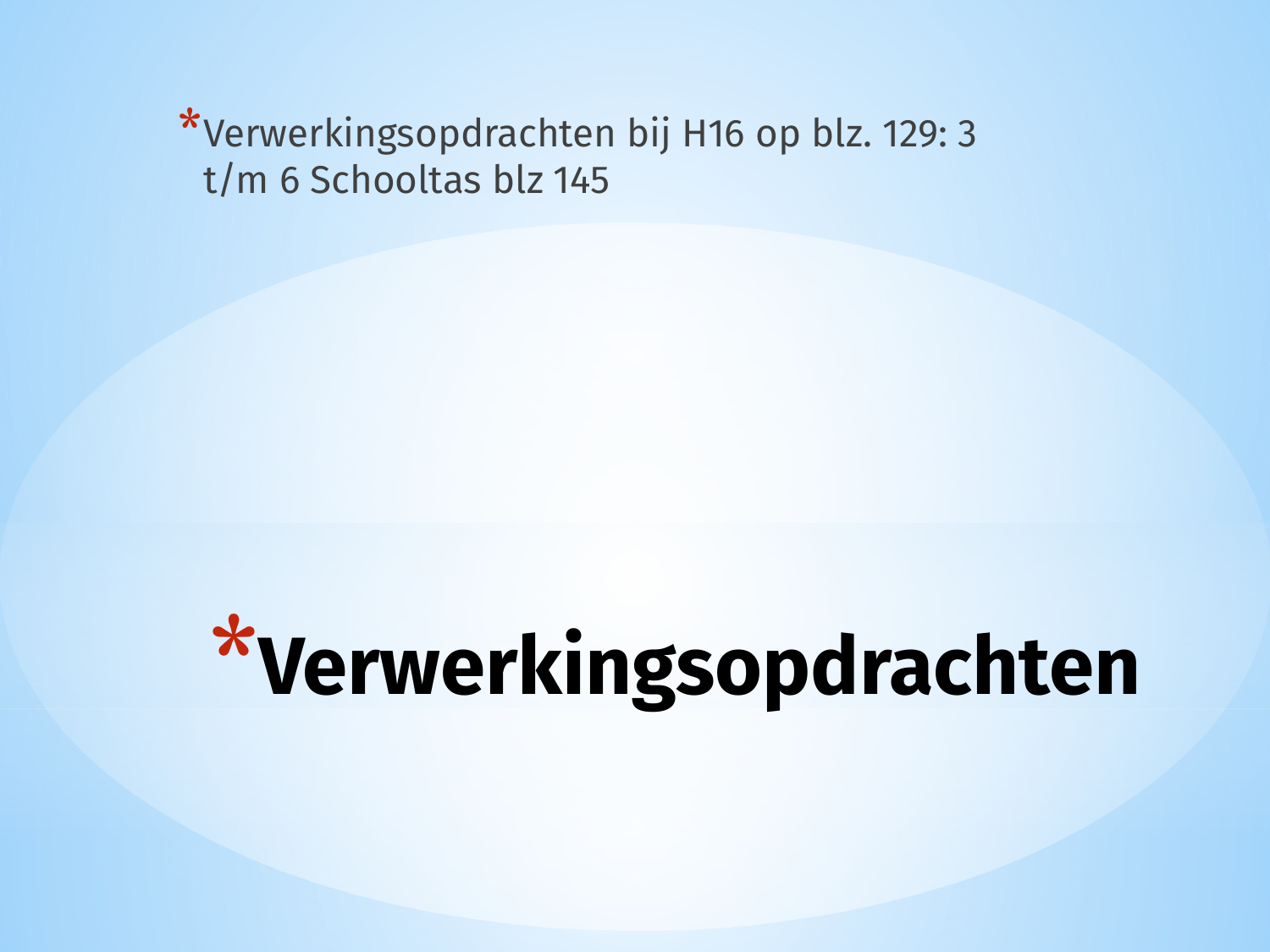

Verwerkingsopdrachten bij H16 op blz. 129: 3 t/m 6 Schooltas blz 145
# Verwerkingsopdrachten